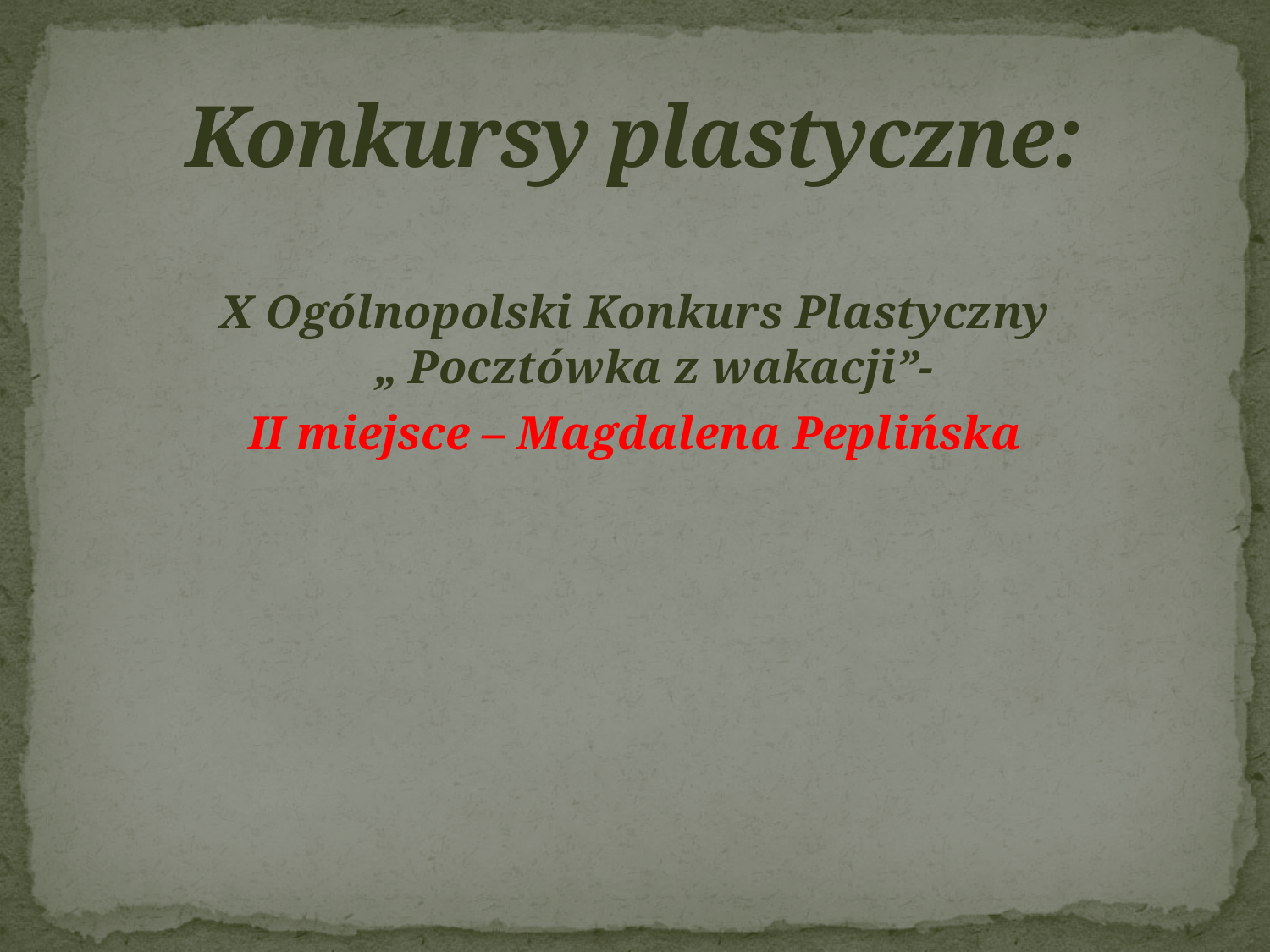

# Konkursy plastyczne:

X Ogólnopolski Konkurs Plastyczny „ Pocztówka z wakacji”-
II miejsce – Magdalena Peplińska